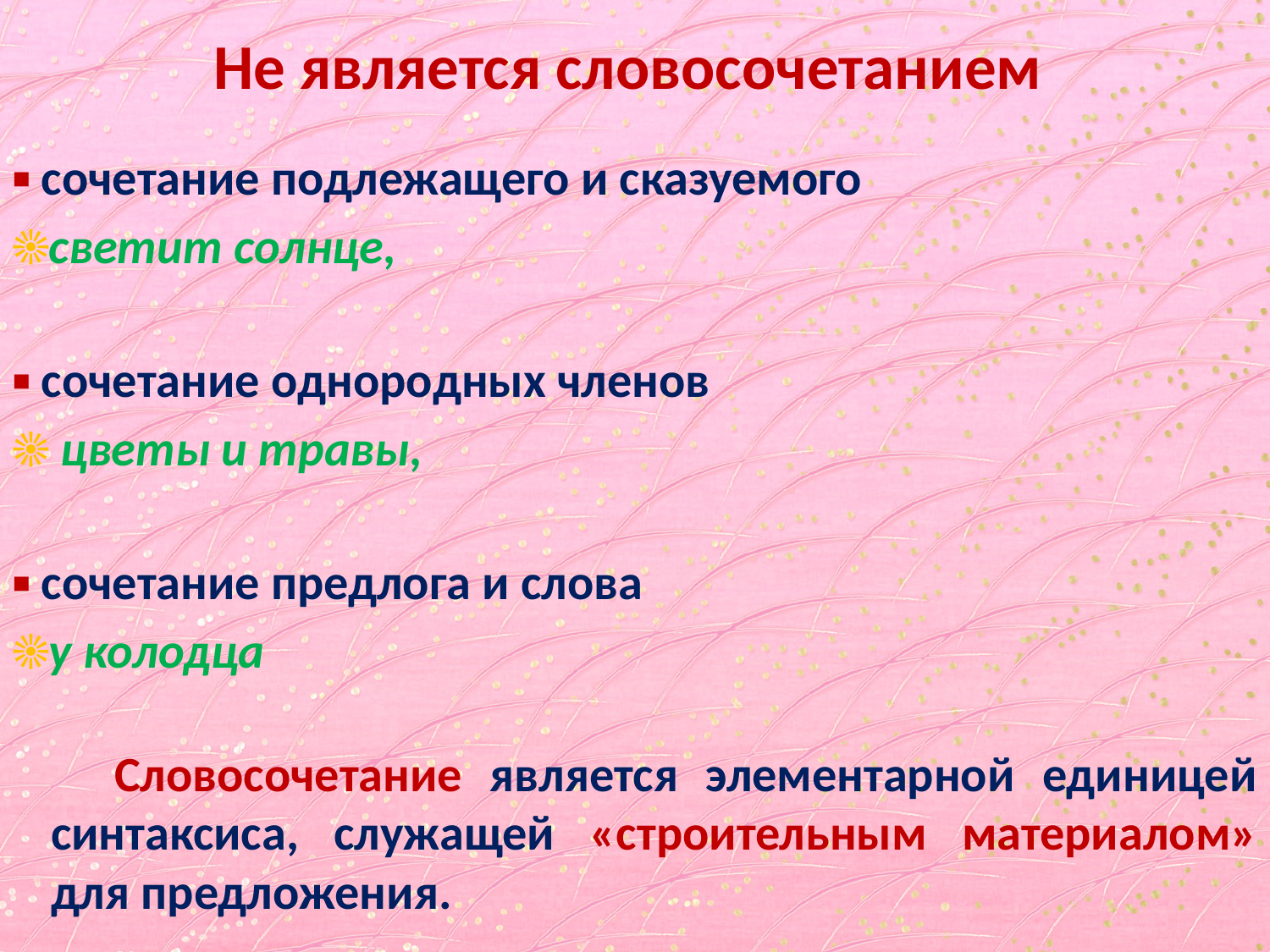

# Не является словосочетанием
▪ сочетание подлежащего и сказуемого
☀светит солнце,
▪ сочетание однородных членов
☀ цветы и травы,
▪ сочетание предлога и слова
☀у колодца
Словосочетание является элементарной единицей синтаксиса, служащей «строительным материалом» для предложения.